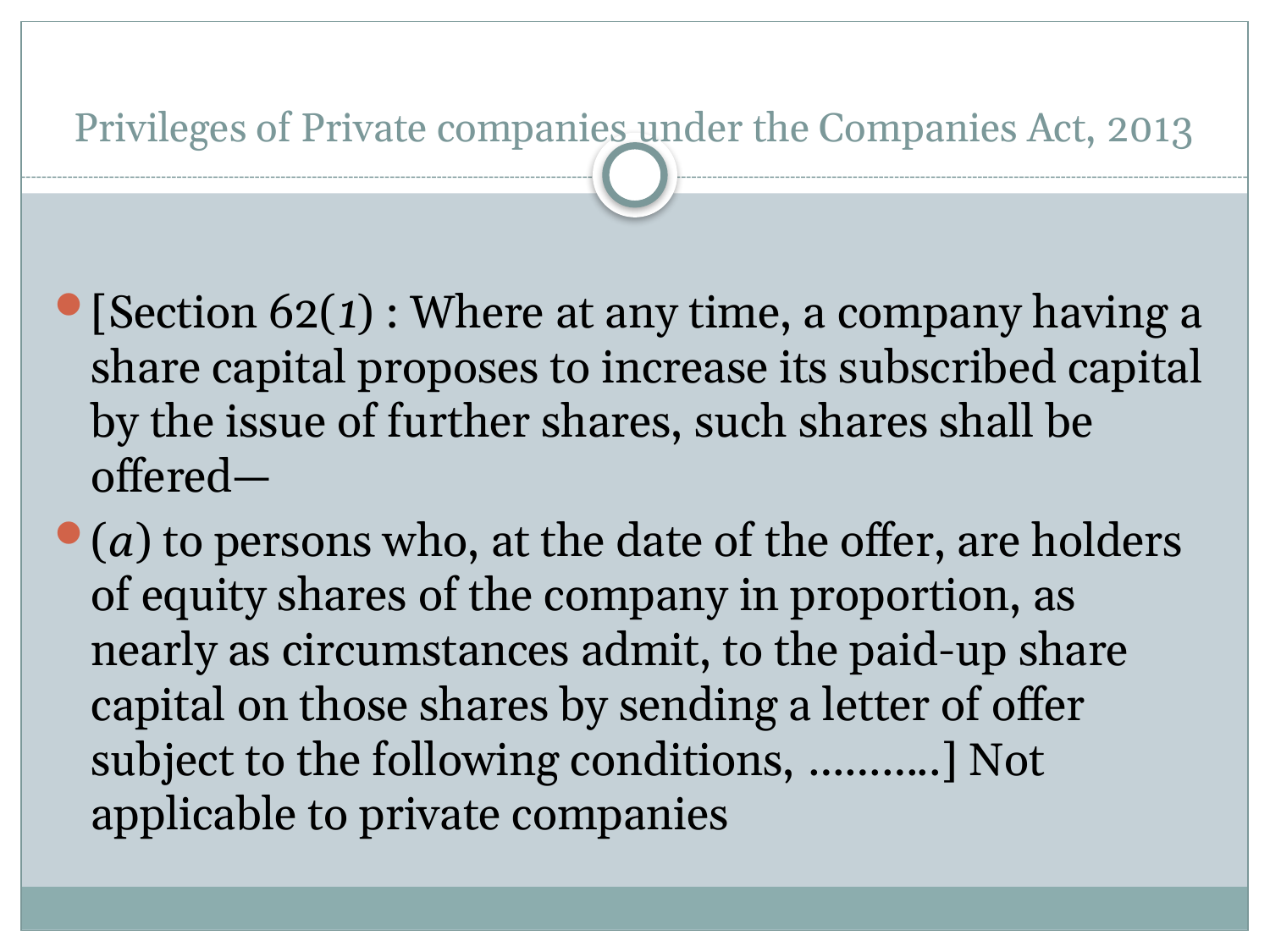

# Privileges of Private companies under the Companies Act, 2013

[Section 62(1) : Where at any time, a company having a share capital proposes to increase its subscribed capital by the issue of further shares, such shares shall be offered—
(a) to persons who, at the date of the offer, are holders of equity shares of the company in proportion, as nearly as circumstances admit, to the paid-up share capital on those shares by sending a letter of offer subject to the following conditions, ………..] Not applicable to private companies